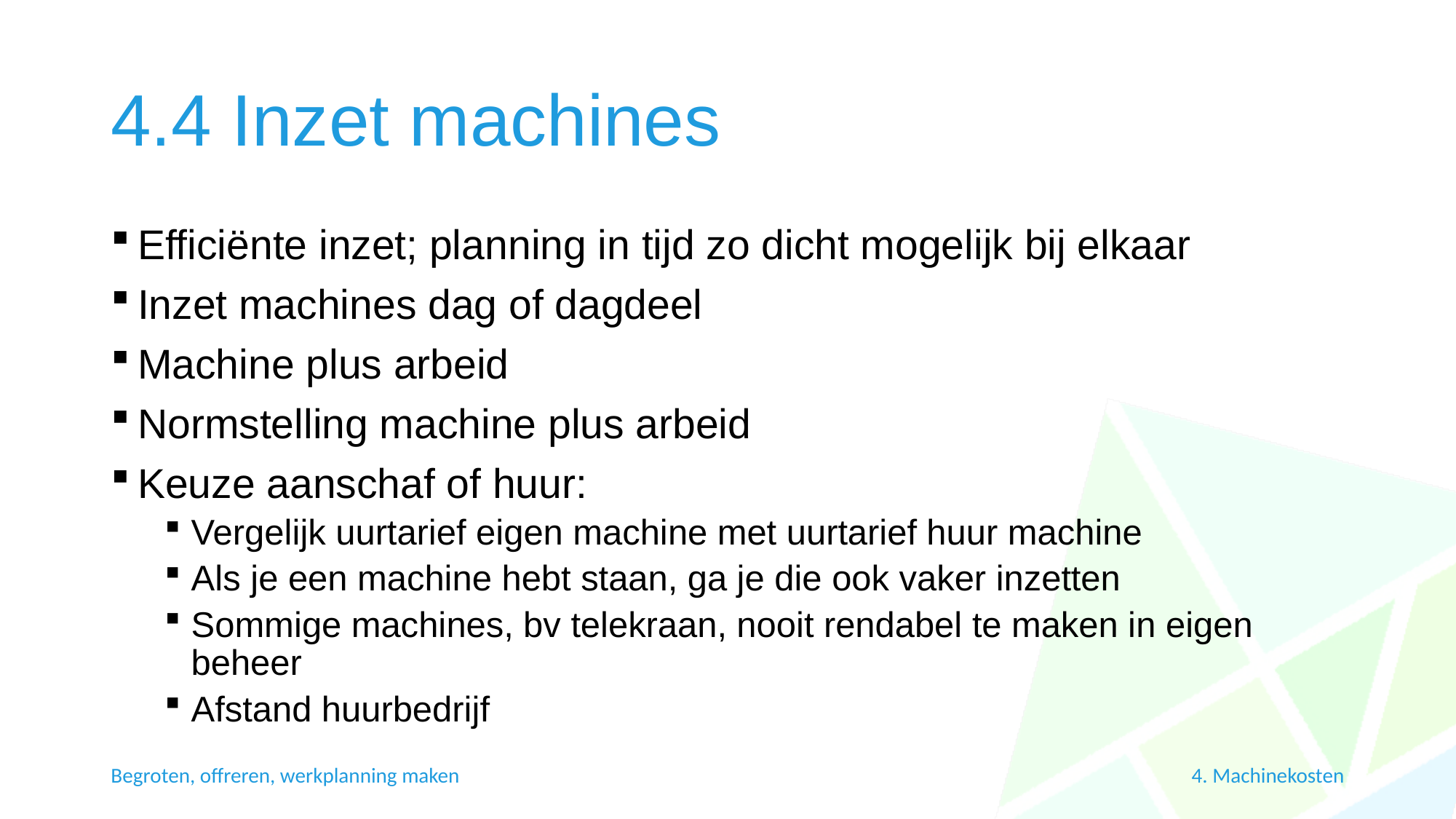

# 4.4 Inzet machines
Efficiënte inzet; planning in tijd zo dicht mogelijk bij elkaar
Inzet machines dag of dagdeel
Machine plus arbeid
Normstelling machine plus arbeid
Keuze aanschaf of huur:
Vergelijk uurtarief eigen machine met uurtarief huur machine
Als je een machine hebt staan, ga je die ook vaker inzetten
Sommige machines, bv telekraan, nooit rendabel te maken in eigen beheer
Afstand huurbedrijf

4. Machinekosten
Begroten, offreren, werkplanning maken